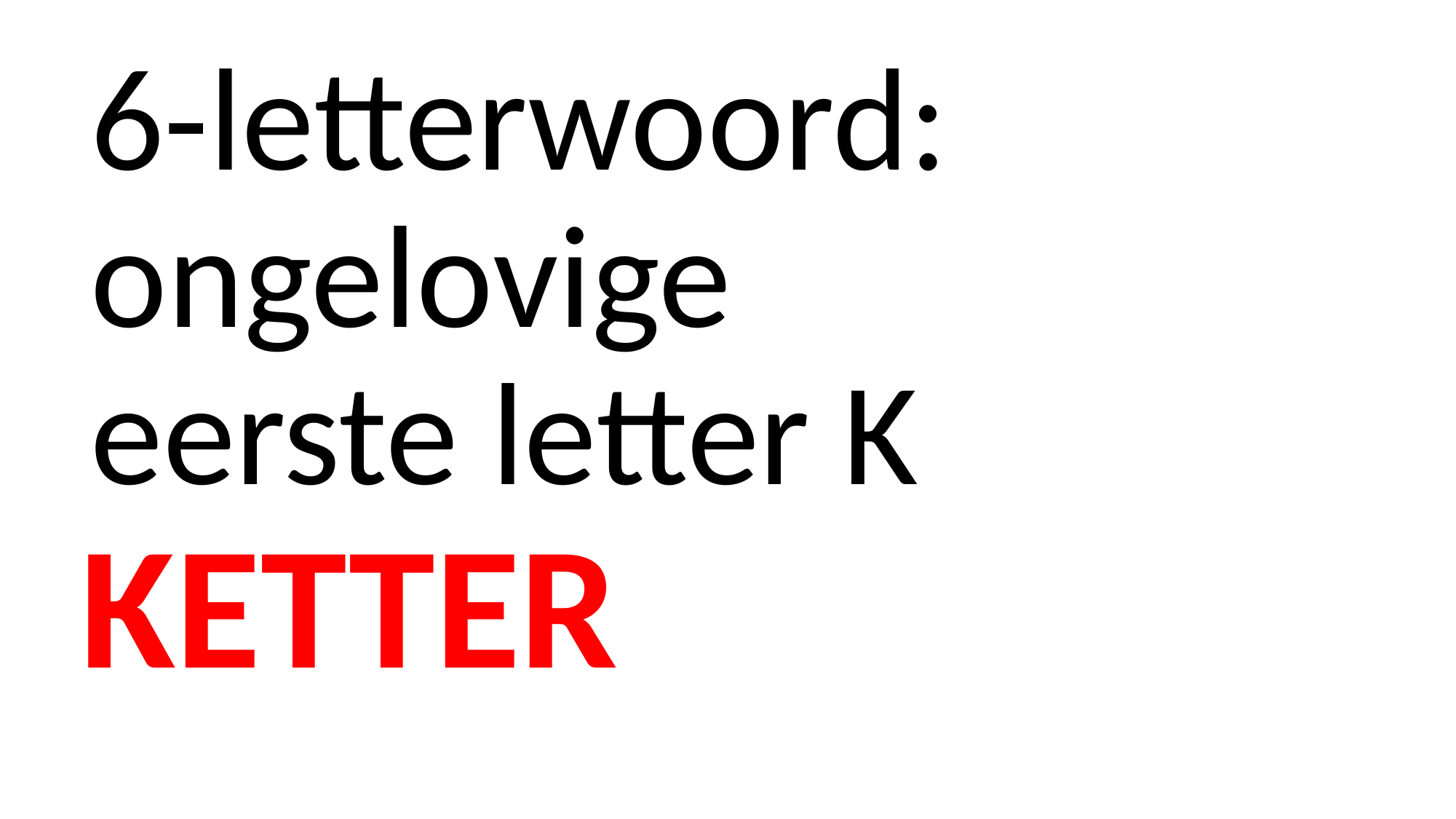

# 6-letterwoord: ongelovige eerste letter K
KETTER